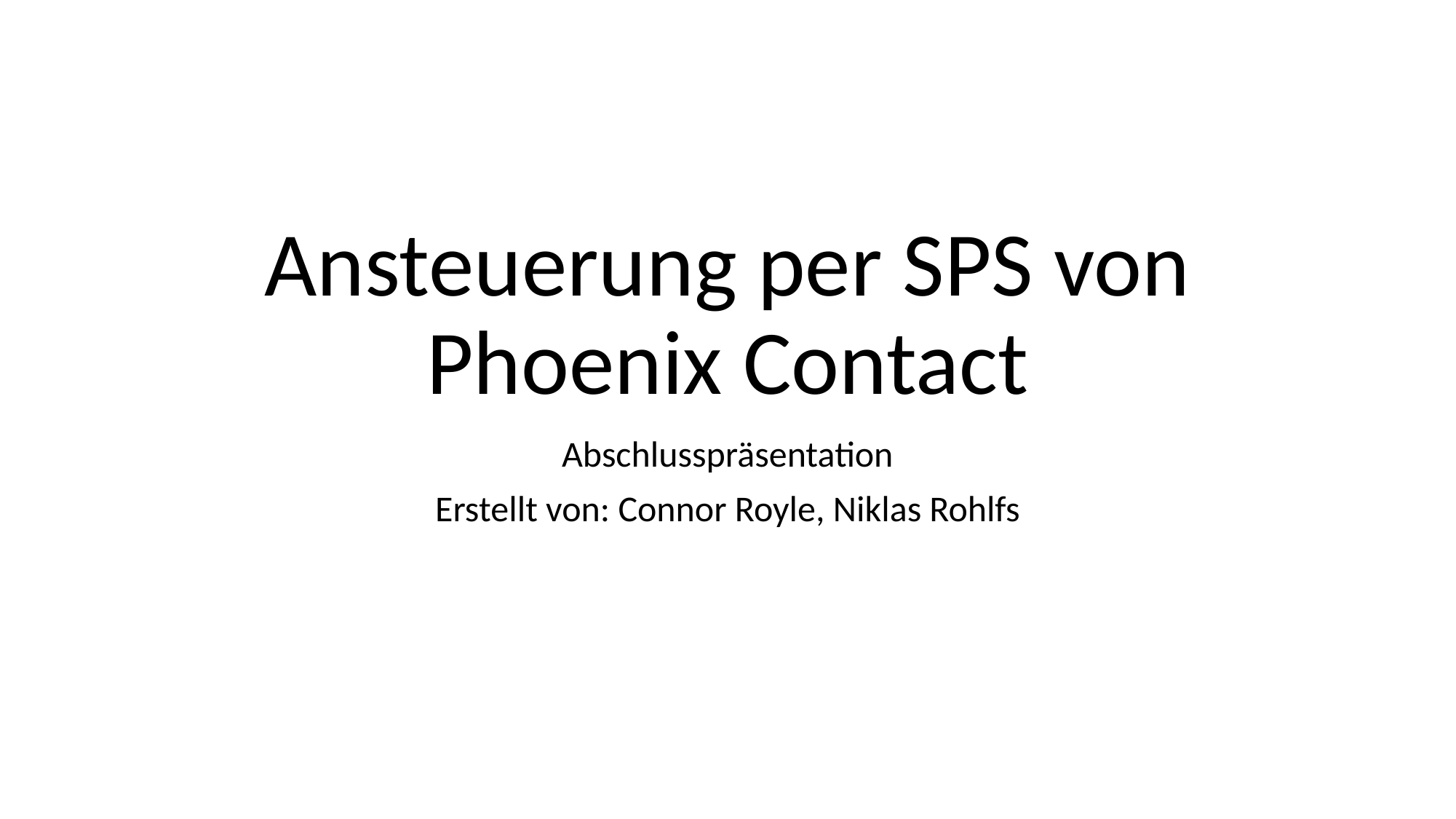

# Ansteuerung per SPS von Phoenix Contact
Abschlusspräsentation
Erstellt von: Connor Royle, Niklas Rohlfs